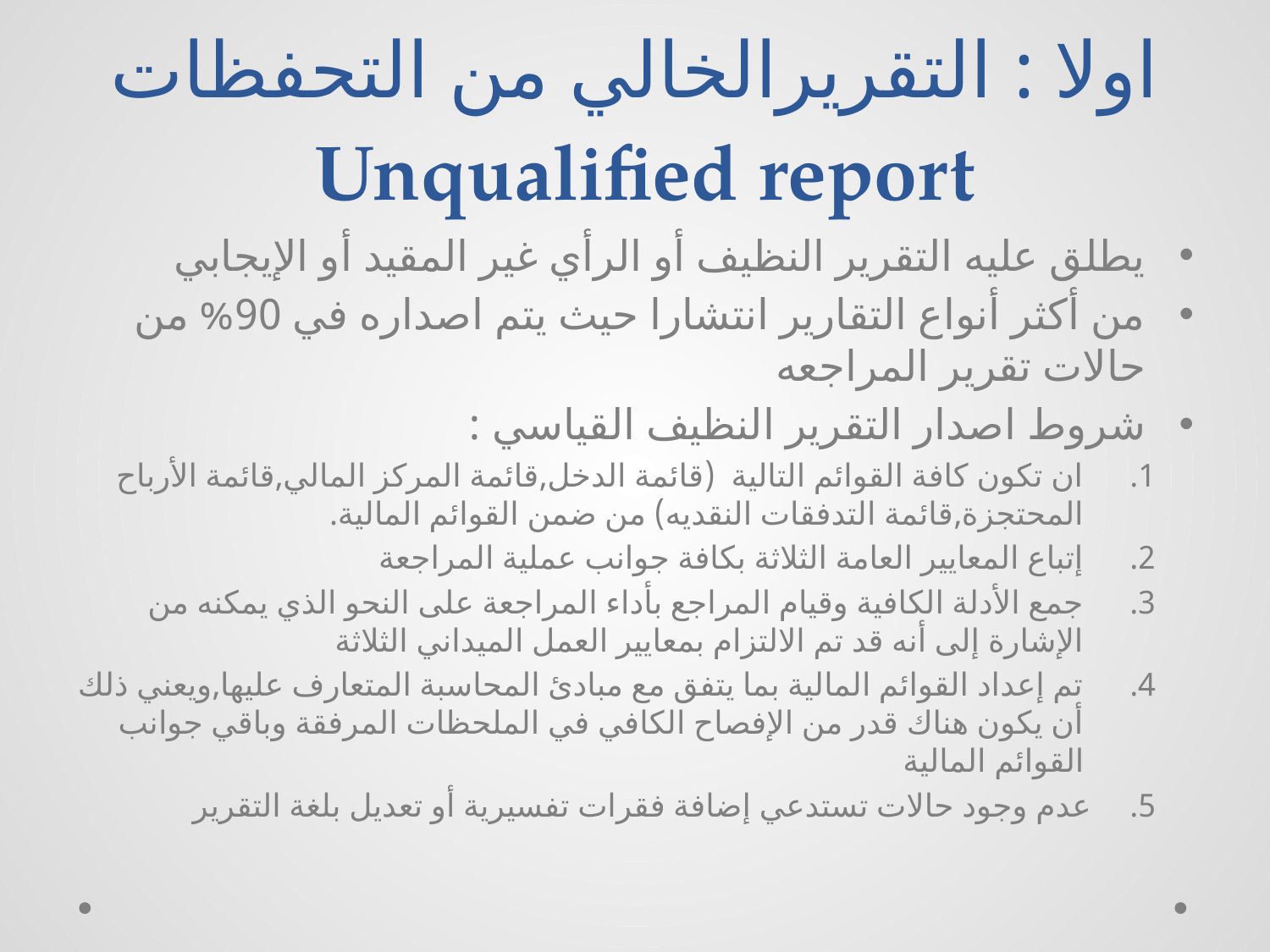

# اولا : التقريرالخالي من التحفظات Unqualified report
يطلق عليه التقرير النظيف أو الرأي غير المقيد أو الإيجابي
من أكثر أنواع التقارير انتشارا حيث يتم اصداره في 90% من حالات تقرير المراجعه
شروط اصدار التقرير النظيف القياسي :
ان تكون كافة القوائم التالية  (قائمة الدخل,قائمة المركز المالي,قائمة الأرباح المحتجزة,قائمة التدفقات النقديه) من ضمن القوائم المالية.
إتباع المعايير العامة الثلاثة بكافة جوانب عملية المراجعة
جمع الأدلة الكافية وقيام المراجع بأداء المراجعة على النحو الذي يمكنه من الإشارة إلى أنه قد تم الالتزام بمعايير العمل الميداني الثلاثة
تم إعداد القوائم المالية بما يتفق مع مبادئ المحاسبة المتعارف عليها,ويعني ذلك أن يكون هناك قدر من الإفصاح الكافي في الملحظات المرفقة وباقي جوانب القوائم المالية
عدم وجود حالات تستدعي إضافة فقرات تفسيرية أو تعديل بلغة التقرير